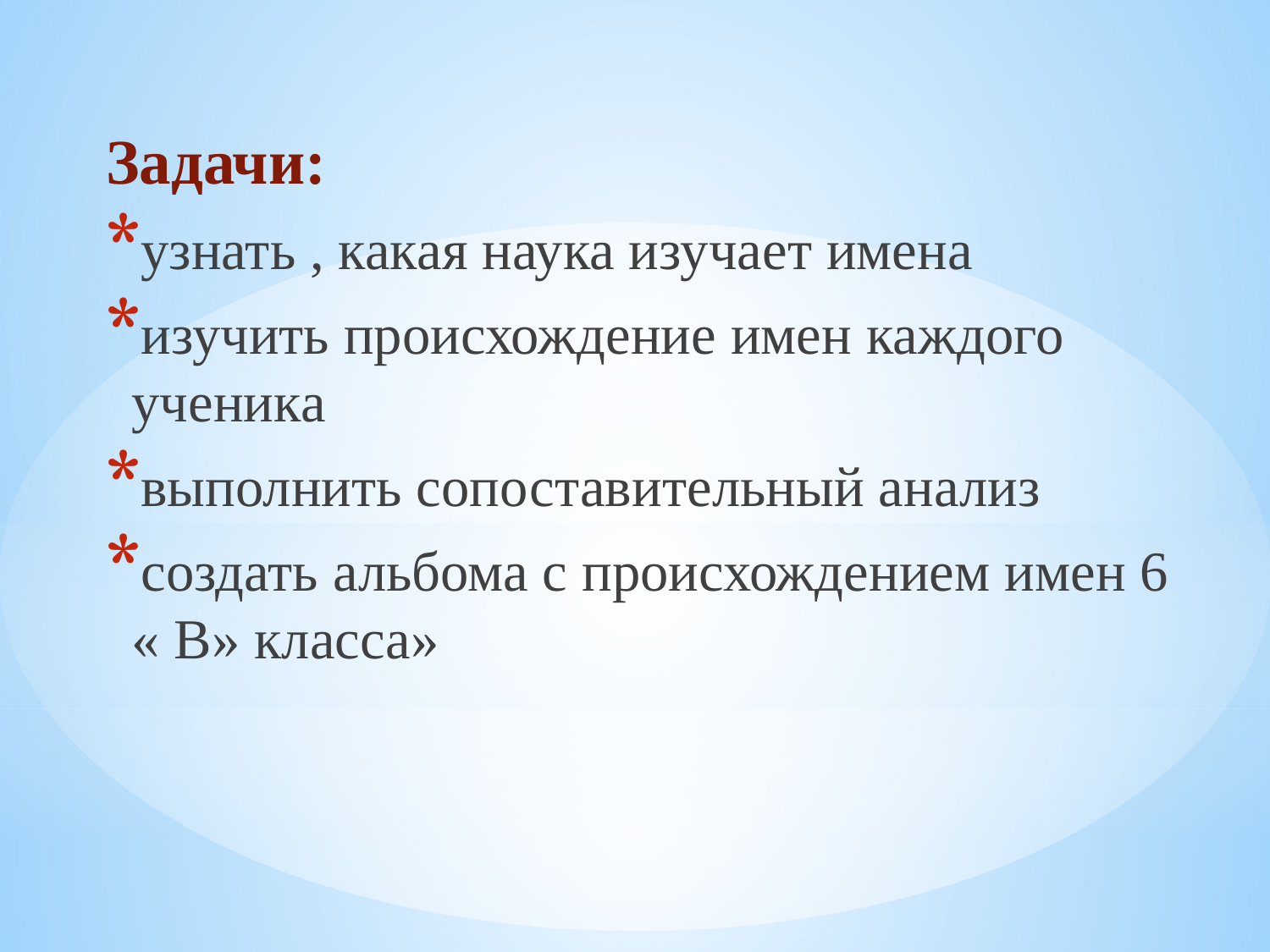

Задачи:
узнать , какая наука изучает имена
изучить происхождение имен каждого ученика
выполнить сопоставительный анализ
создать альбома с происхождением имен 6 « В» класса»